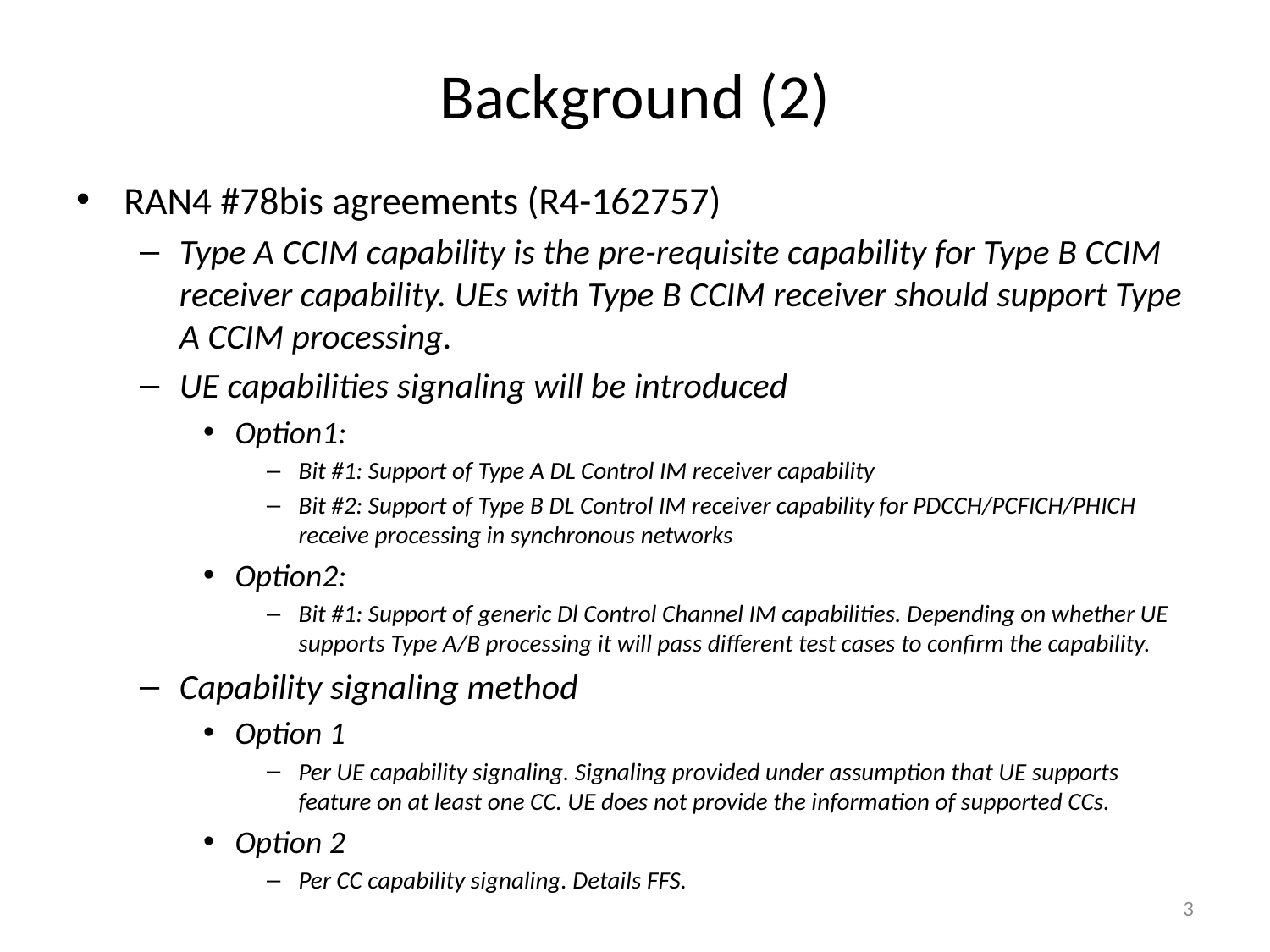

# Background (2)
RAN4 #78bis agreements (R4-162757)
Type A CCIM capability is the pre-requisite capability for Type B CCIM receiver capability. UEs with Type B CCIM receiver should support Type A CCIM processing.
UE capabilities signaling will be introduced
Option1:
Bit #1: Support of Type A DL Control IM receiver capability
Bit #2: Support of Type B DL Control IM receiver capability for PDCCH/PCFICH/PHICH receive processing in synchronous networks
Option2:
Bit #1: Support of generic Dl Control Channel IM capabilities. Depending on whether UE supports Type A/B processing it will pass different test cases to confirm the capability.
Capability signaling method
Option 1
Per UE capability signaling. Signaling provided under assumption that UE supports feature on at least one CC. UE does not provide the information of supported CCs.
Option 2
Per CC capability signaling. Details FFS.

3